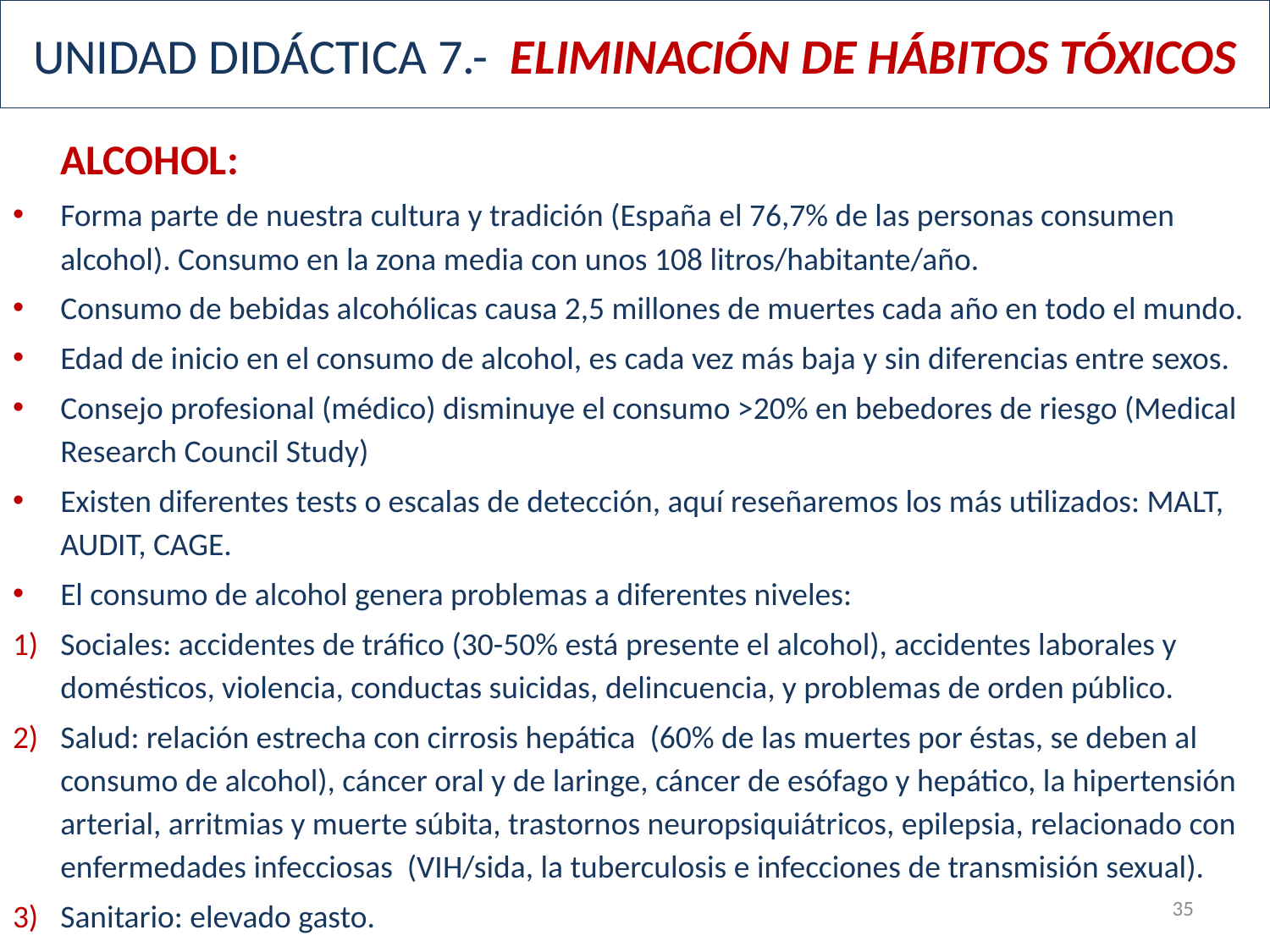

# UNIDAD DIDÁCTICA 7.-  ELIMINACIÓN DE HÁBITOS TÓXICOS
	ALCOHOL:
Forma parte de nuestra cultura y tradición (España el 76,7% de las personas consumen alcohol). Consumo en la zona media con unos 108 litros/habitante/año.
Consumo de bebidas alcohólicas causa 2,5 millones de muertes cada año en todo el mundo.
Edad de inicio en el consumo de alcohol, es cada vez más baja y sin diferencias entre sexos.
Consejo profesional (médico) disminuye el consumo >20% en bebedores de riesgo (Medical Research Council Study)
Existen diferentes tests o escalas de detección, aquí reseñaremos los más utilizados: MALT, AUDIT, CAGE.
El consumo de alcohol genera problemas a diferentes niveles:
Sociales: accidentes de tráfico (30-50% está presente el alcohol), accidentes laborales y domésticos, violencia, conductas suicidas, delincuencia, y problemas de orden público.
Salud: relación estrecha con cirrosis hepática  (60% de las muertes por éstas, se deben al consumo de alcohol), cáncer oral y de laringe, cáncer de esófago y hepático, la hipertensión arterial, arritmias y muerte súbita, trastornos neuropsiquiátricos, epilepsia, relacionado con enfermedades infecciosas  (VIH/sida, la tuberculosis e infecciones de transmisión sexual).
Sanitario: elevado gasto.

35